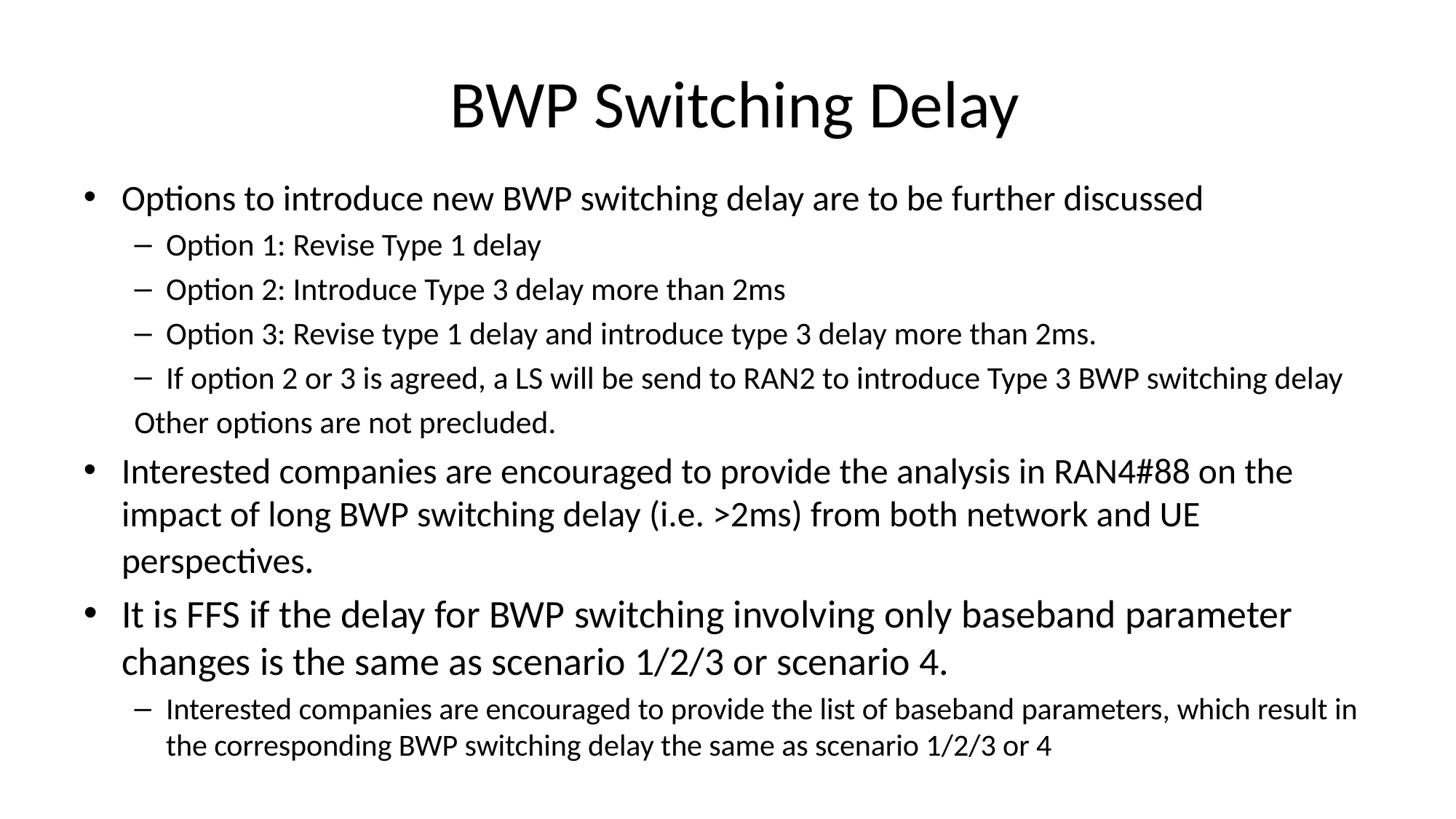

# BWP Switching Delay
Options to introduce new BWP switching delay are to be further discussed
Option 1: Revise Type 1 delay
Option 2: Introduce Type 3 delay more than 2ms
Option 3: Revise type 1 delay and introduce type 3 delay more than 2ms.
If option 2 or 3 is agreed, a LS will be send to RAN2 to introduce Type 3 BWP switching delay
Other options are not precluded.
Interested companies are encouraged to provide the analysis in RAN4#88 on the impact of long BWP switching delay (i.e. >2ms) from both network and UE perspectives.
It is FFS if the delay for BWP switching involving only baseband parameter changes is the same as scenario 1/2/3 or scenario 4.
Interested companies are encouraged to provide the list of baseband parameters, which result in the corresponding BWP switching delay the same as scenario 1/2/3 or 4